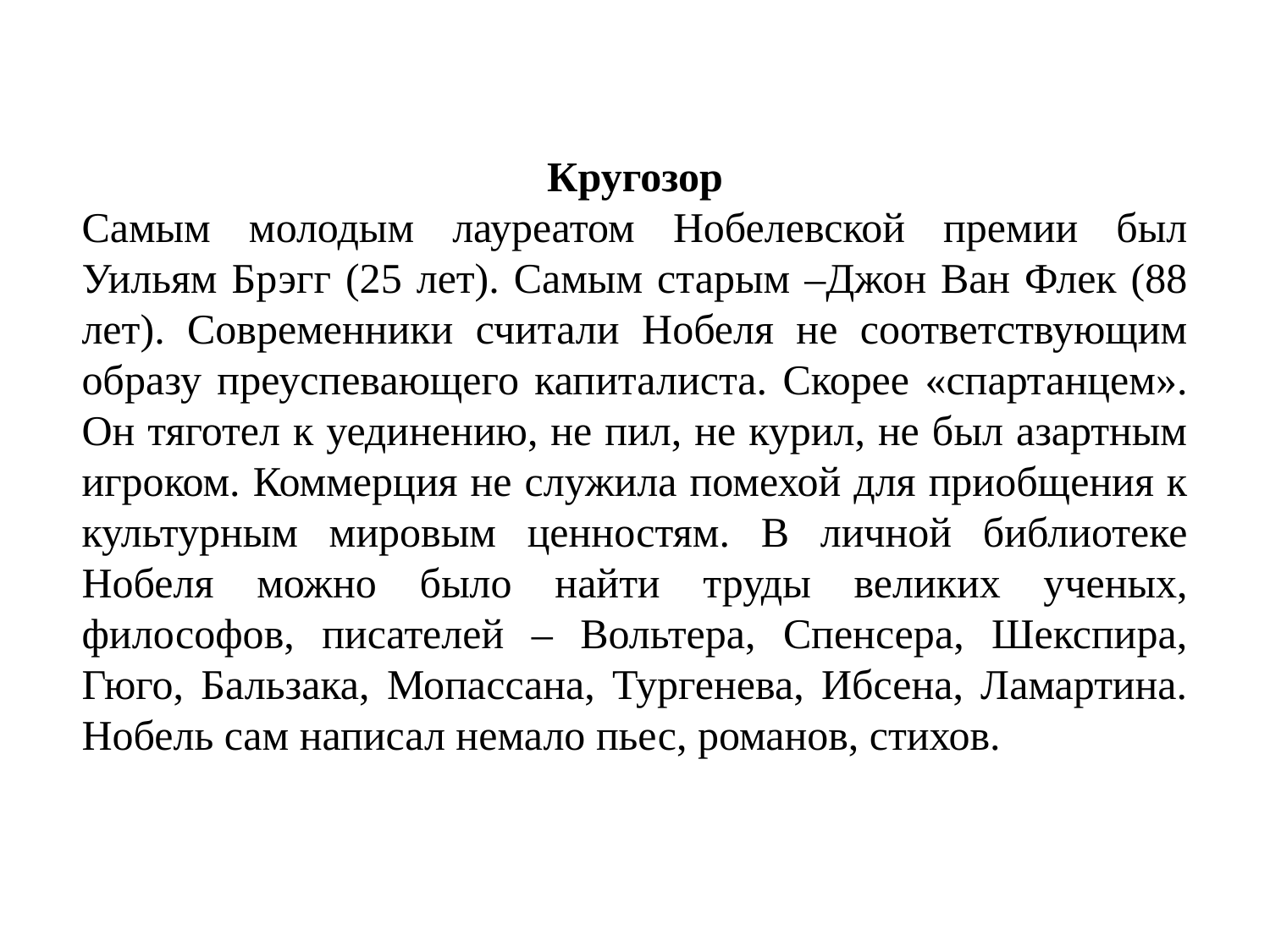

Кругозор
Самым молодым лауреатом Нобелевской премии был Уильям Брэгг (25 лет). Самым старым –Джон Ван Флек (88 лет). Современники считали Нобеля не соответствующим образу преуспевающего капиталиста. Скорее «спартанцем». Он тяготел к уединению, не пил, не курил, не был азартным игроком. Коммерция не служила помехой для приобщения к культурным мировым ценностям. В личной библиотеке Нобеля можно было найти труды великих ученых, философов, писателей – Вольтера, Спенсера, Шекспира, Гюго, Бальзака, Мопассана, Тургенева, Ибсена, Ламартина. Нобель сам написал немало пьес, романов, стихов.